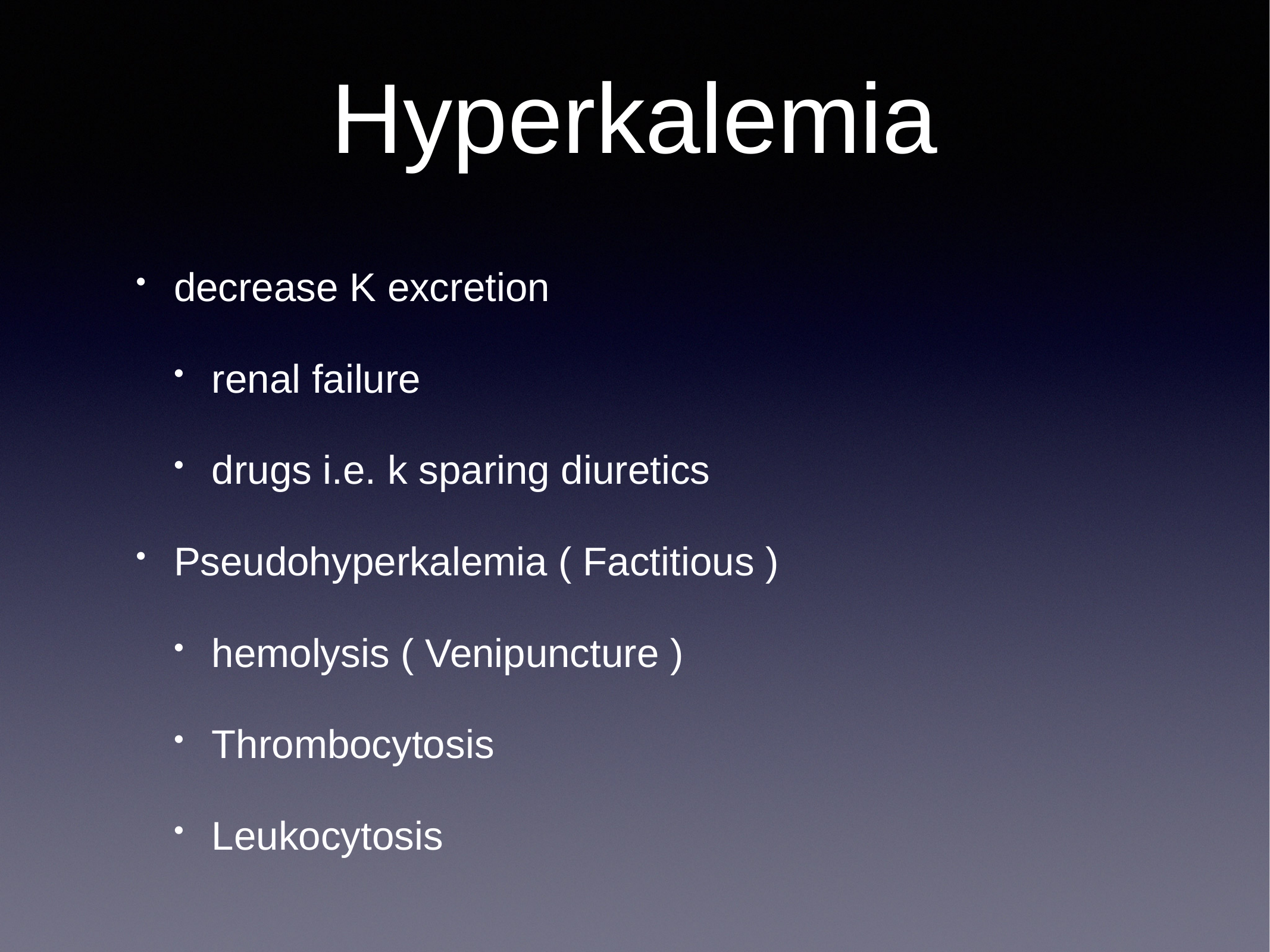

# Hyperkalemia
decrease K excretion
renal failure
drugs i.e. k sparing diuretics
Pseudohyperkalemia ( Factitious )
hemolysis ( Venipuncture )
Thrombocytosis
Leukocytosis